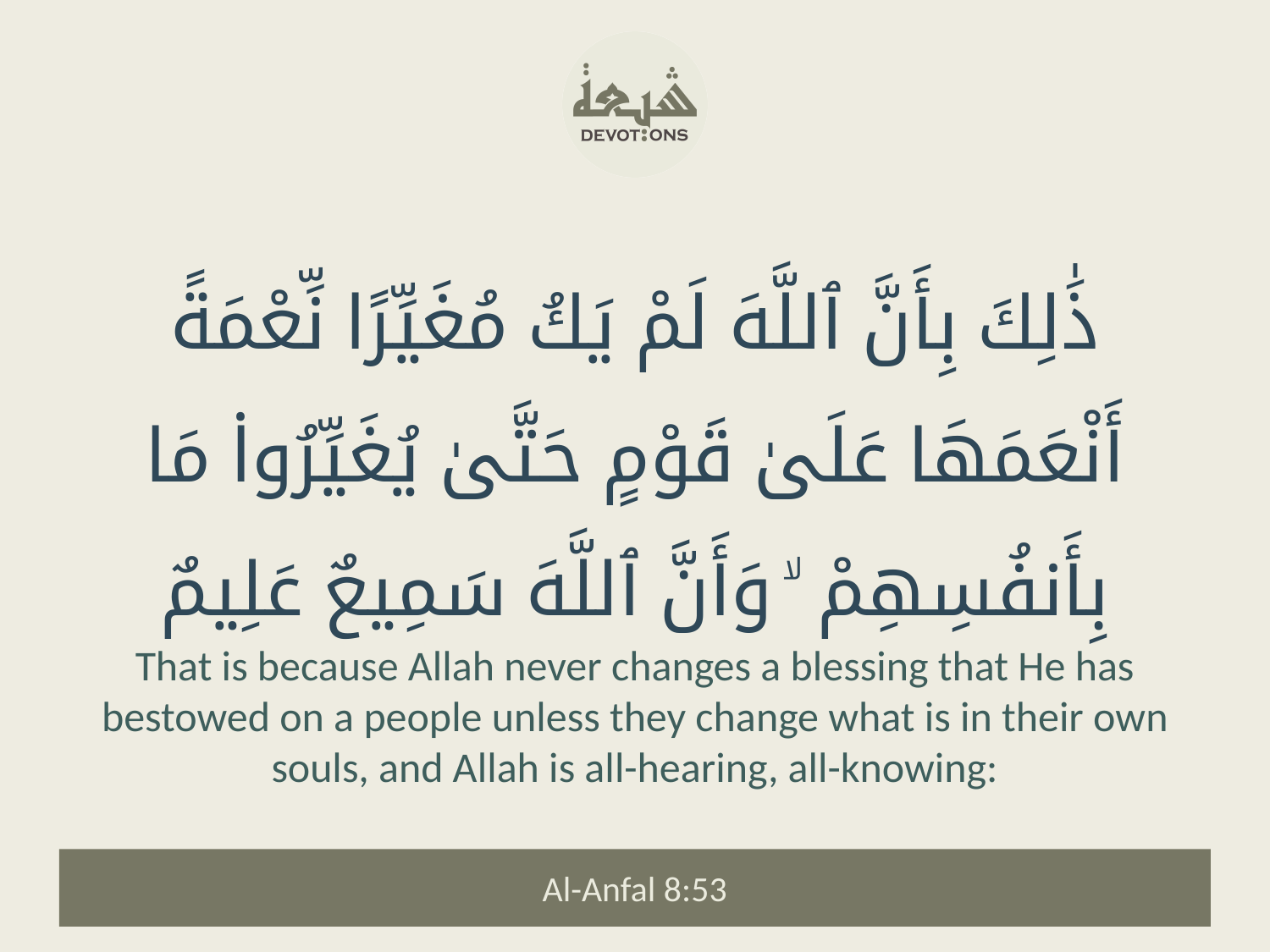

ذَٰلِكَ بِأَنَّ ٱللَّهَ لَمْ يَكُ مُغَيِّرًا نِّعْمَةً أَنْعَمَهَا عَلَىٰ قَوْمٍ حَتَّىٰ يُغَيِّرُوا۟ مَا بِأَنفُسِهِمْ ۙ وَأَنَّ ٱللَّهَ سَمِيعٌ عَلِيمٌ
That is because Allah never changes a blessing that He has bestowed on a people unless they change what is in their own souls, and Allah is all-hearing, all-knowing:
Al-Anfal 8:53